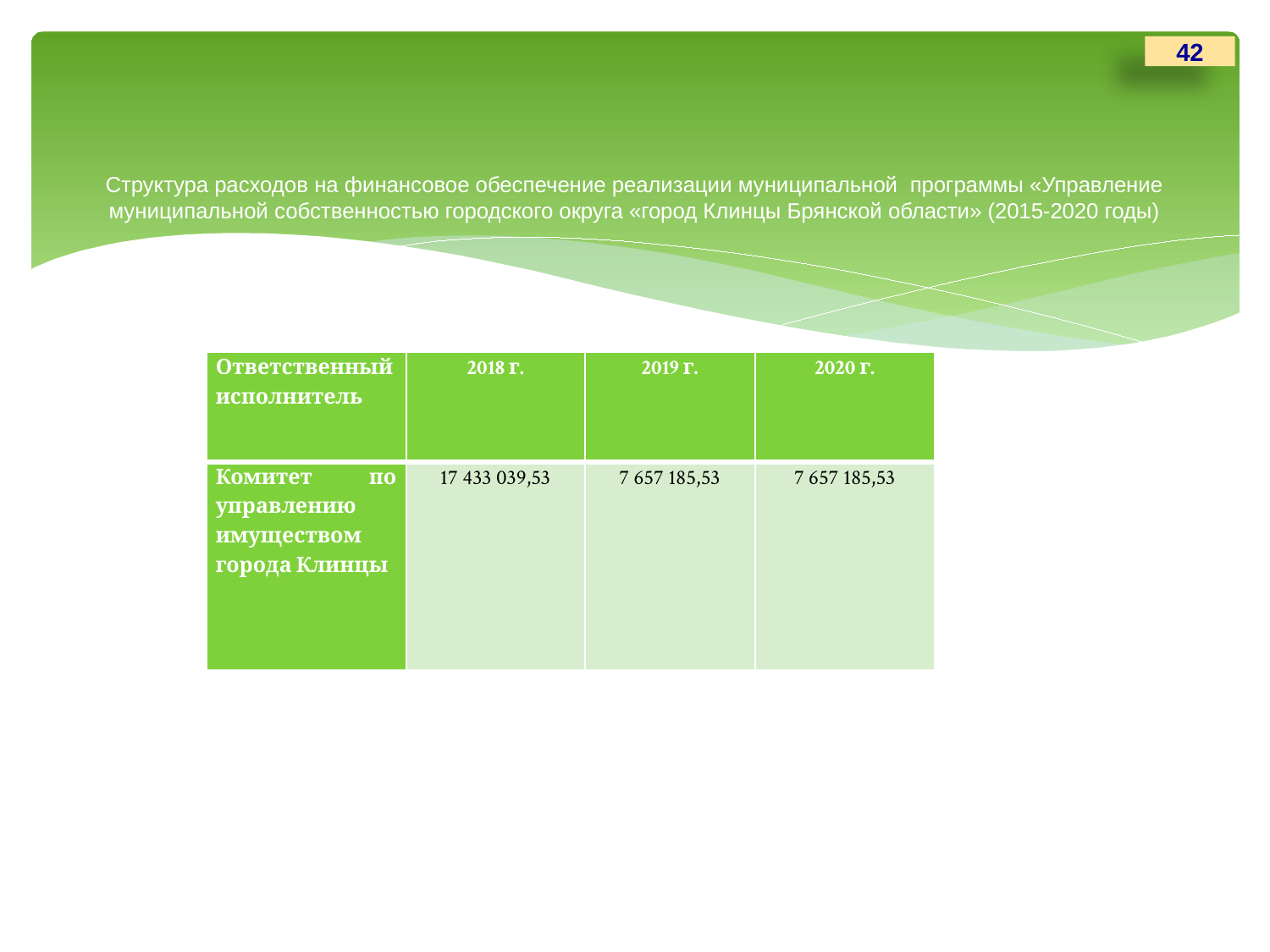

42
# Структура расходов на финансовое обеспечение реализации муниципальной  программы «Управление муниципальной собственностью городского округа «город Клинцы Брянской области» (2015-2020 годы)
| Ответственный исполнитель | 2018 г. | 2019 г. | 2020 г. |
| --- | --- | --- | --- |
| Комитет по управлению имуществом города Клинцы | 17 433 039,53 | 7 657 185,53 | 7 657 185,53 |